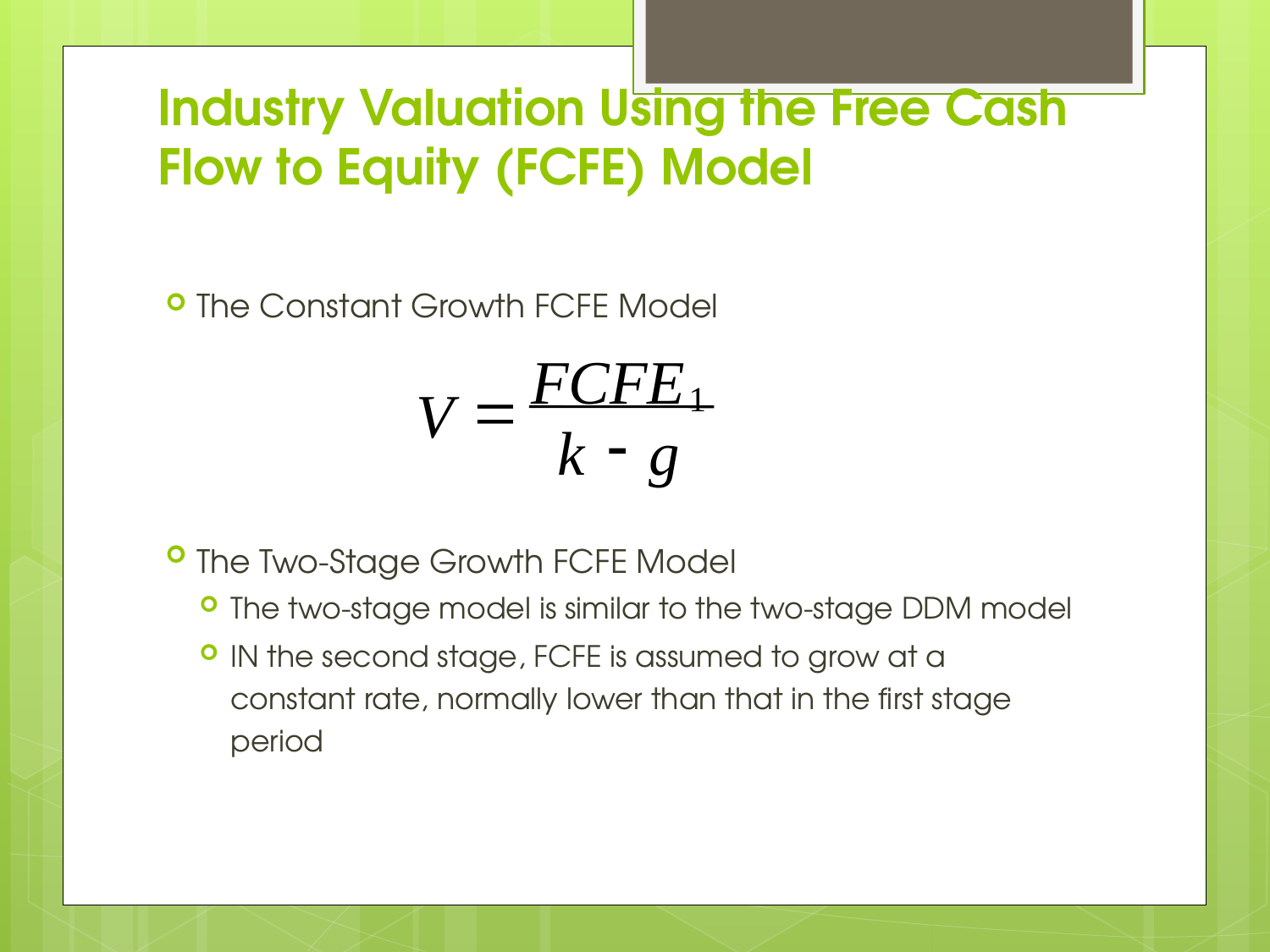

# Industry Valuation Using the Free Cash Flow to Equity (FCFE) Model
The Constant Growth FCFE Model

The Two-Stage Growth FCFE Model
The two-stage model is similar to the two-stage DDM model
IN the second stage, FCFE is assumed to grow at a constant rate, normally lower than that in the first stage period

FCFE

=
1
V

−
k
g